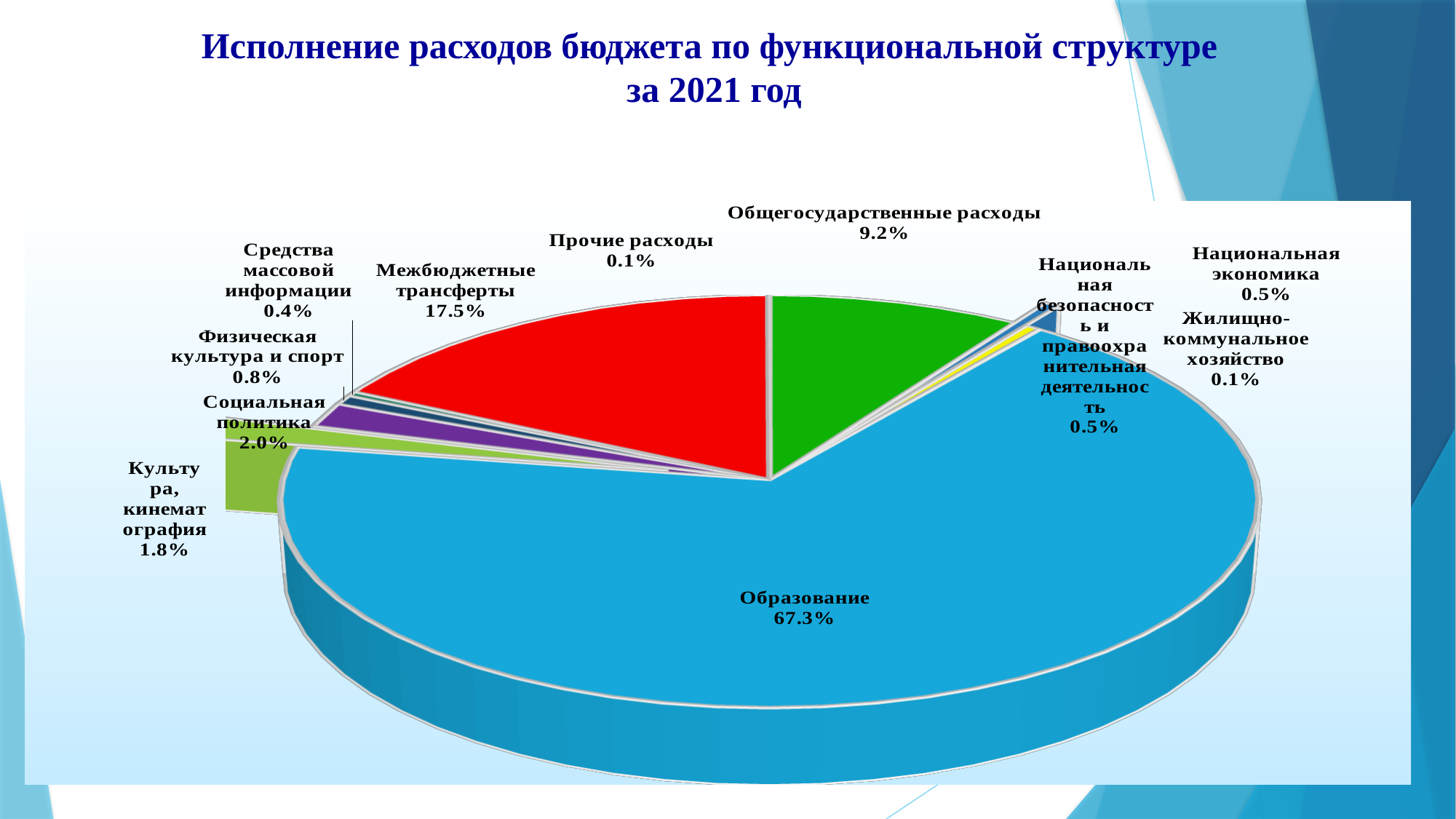

# Исполнение расходов бюджета по функциональной структуре за 2021 год

[unsupported chart]